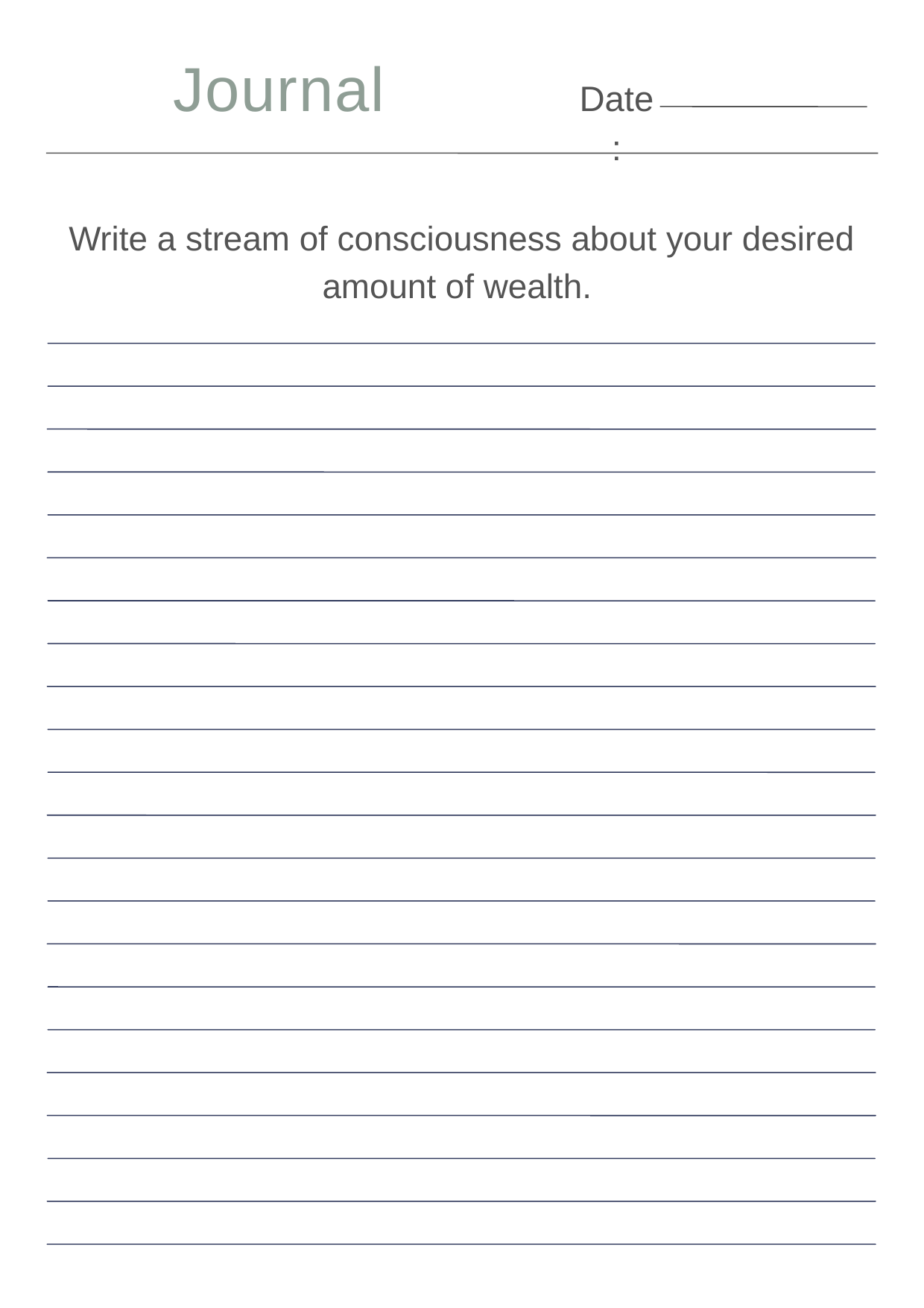

Journal
Date:

Write a stream of consciousness about your desired amount of wealth.